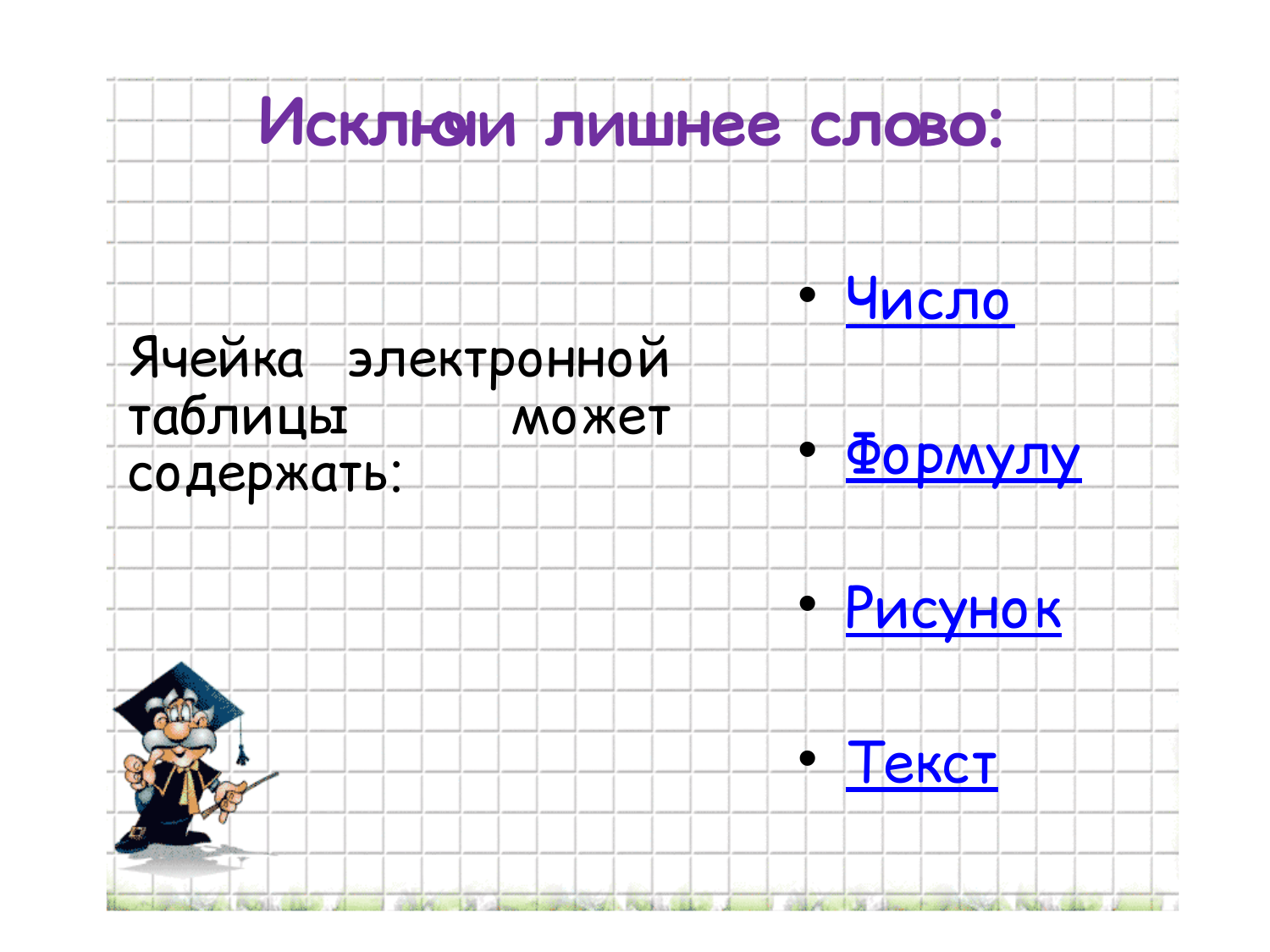

# Исключи лишнее слово:

Ячейка электронной таблицы может содержать:

Число

Формулу

Рисунок

Текст